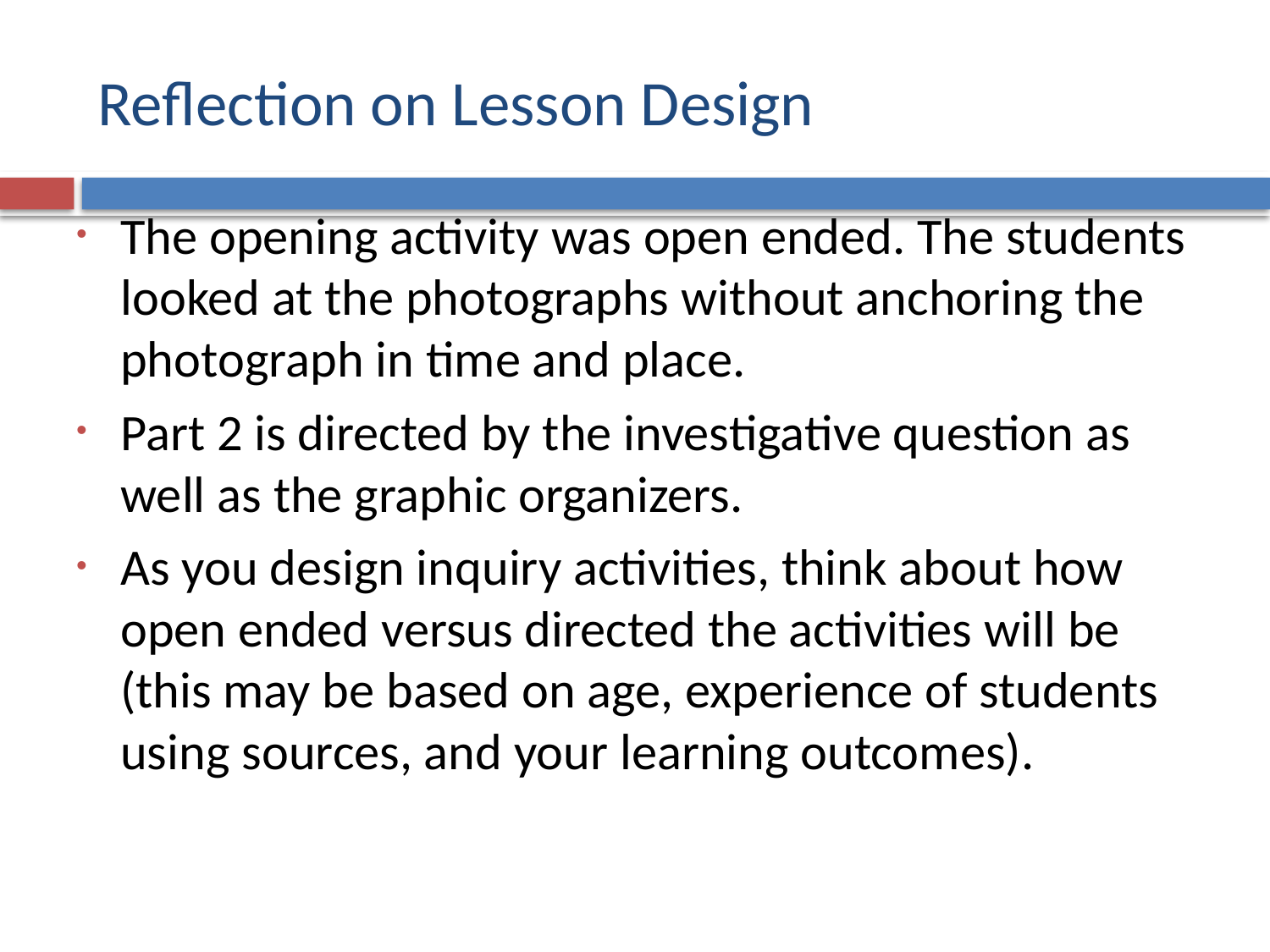

# Reflection on Lesson Design
The opening activity was open ended. The students looked at the photographs without anchoring the photograph in time and place.
Part 2 is directed by the investigative question as well as the graphic organizers.
As you design inquiry activities, think about how open ended versus directed the activities will be (this may be based on age, experience of students using sources, and your learning outcomes).